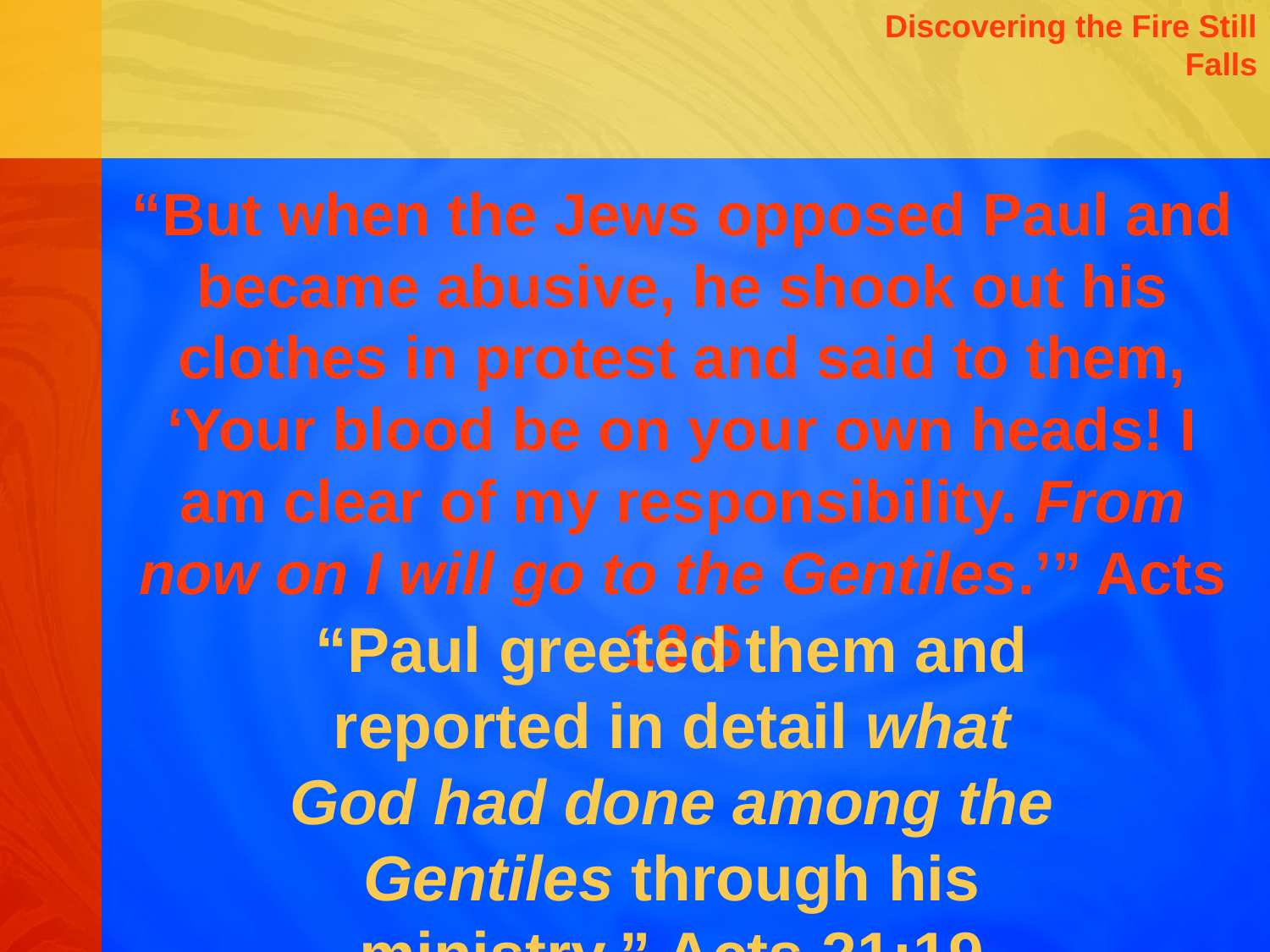

Discovering the Fire Still Falls
“But when the Jews opposed Paul and became abusive, he shook out his clothes in protest and said to them, ‘Your blood be on your own heads! I am clear of my responsibility. From now on I will go to the Gentiles.’” Acts 18:6
“Paul greeted them and reported in detail what God had done among the Gentiles through his ministry.” Acts 21:19